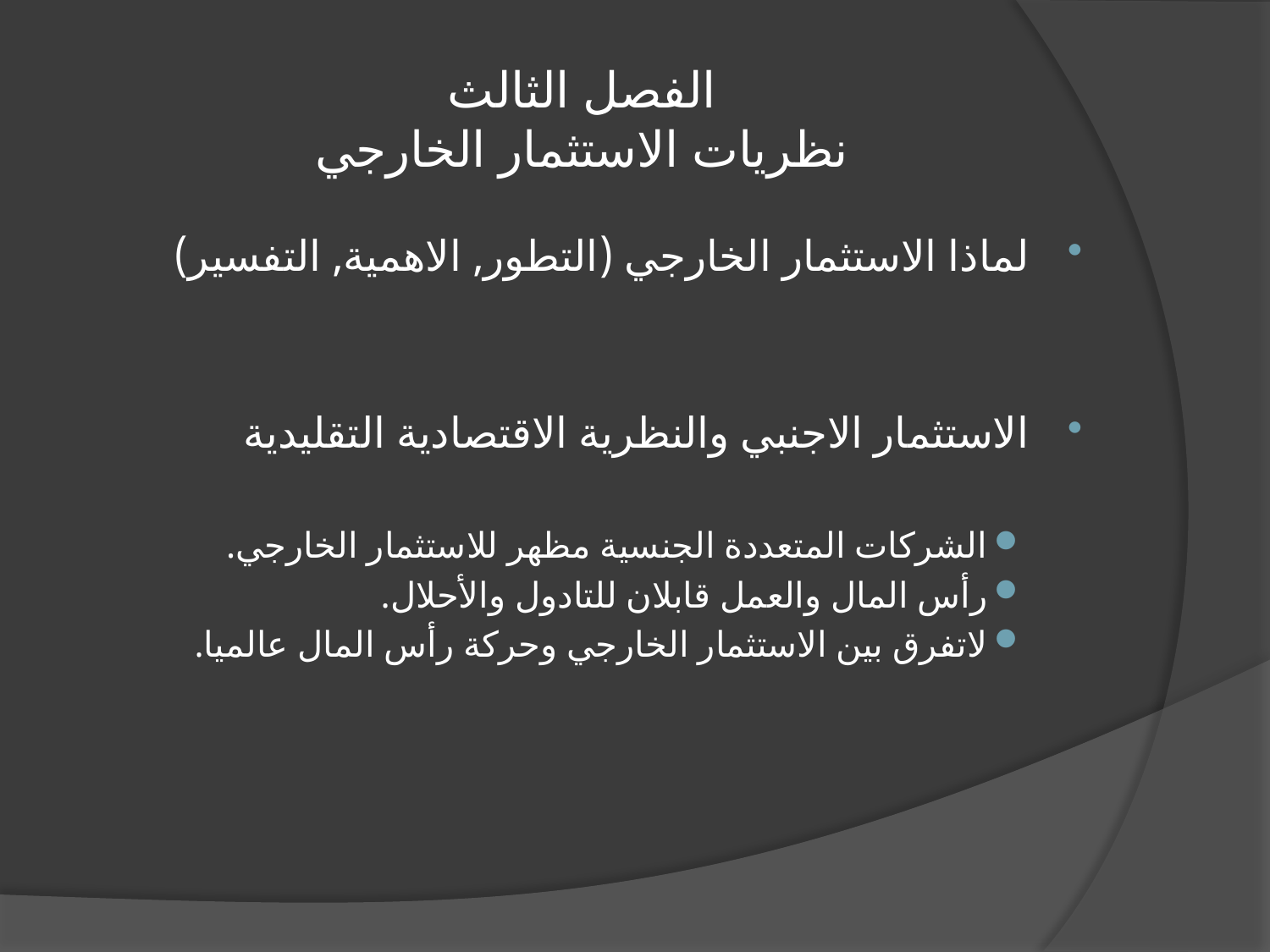

# الفصل الثالث نظريات الاستثمار الخارجي
لماذا الاستثمار الخارجي (التطور, الاهمية, التفسير)

الاستثمار الاجنبي والنظرية الاقتصادية التقليدية

الشركات المتعددة الجنسية مظهر للاستثمار الخارجي.
رأس المال والعمل قابلان للتادول والأحلال.
لاتفرق بين الاستثمار الخارجي وحركة رأس المال عالميا.